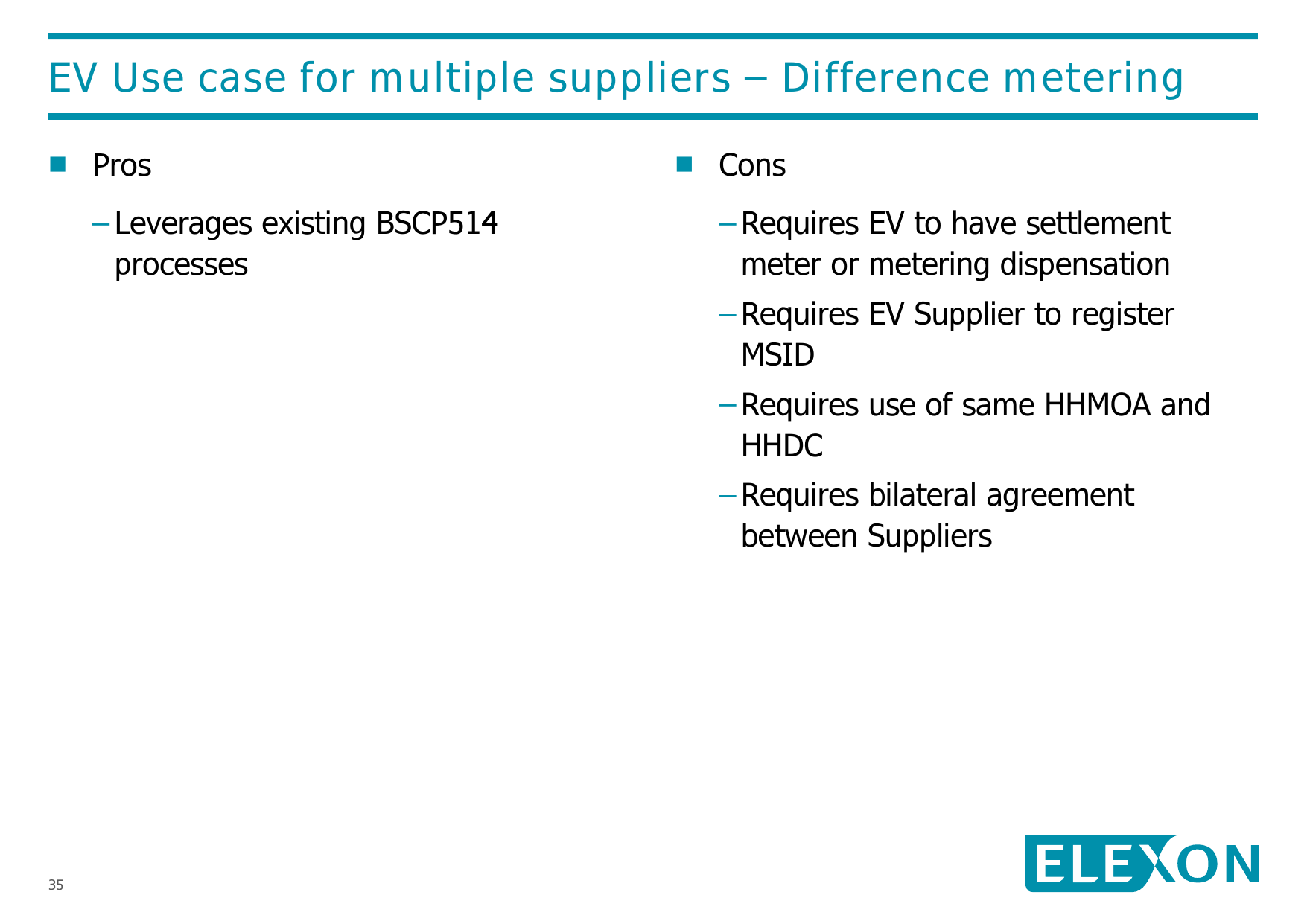

# EV Use case for multiple suppliers – Difference metering
Cons
Requires EV to have settlement meter or metering dispensation
Requires EV Supplier to register MSID
Requires use of same HHMOA and HHDC
Requires bilateral agreement between Suppliers

Pros
Leverages existing BSCP514 processes
35